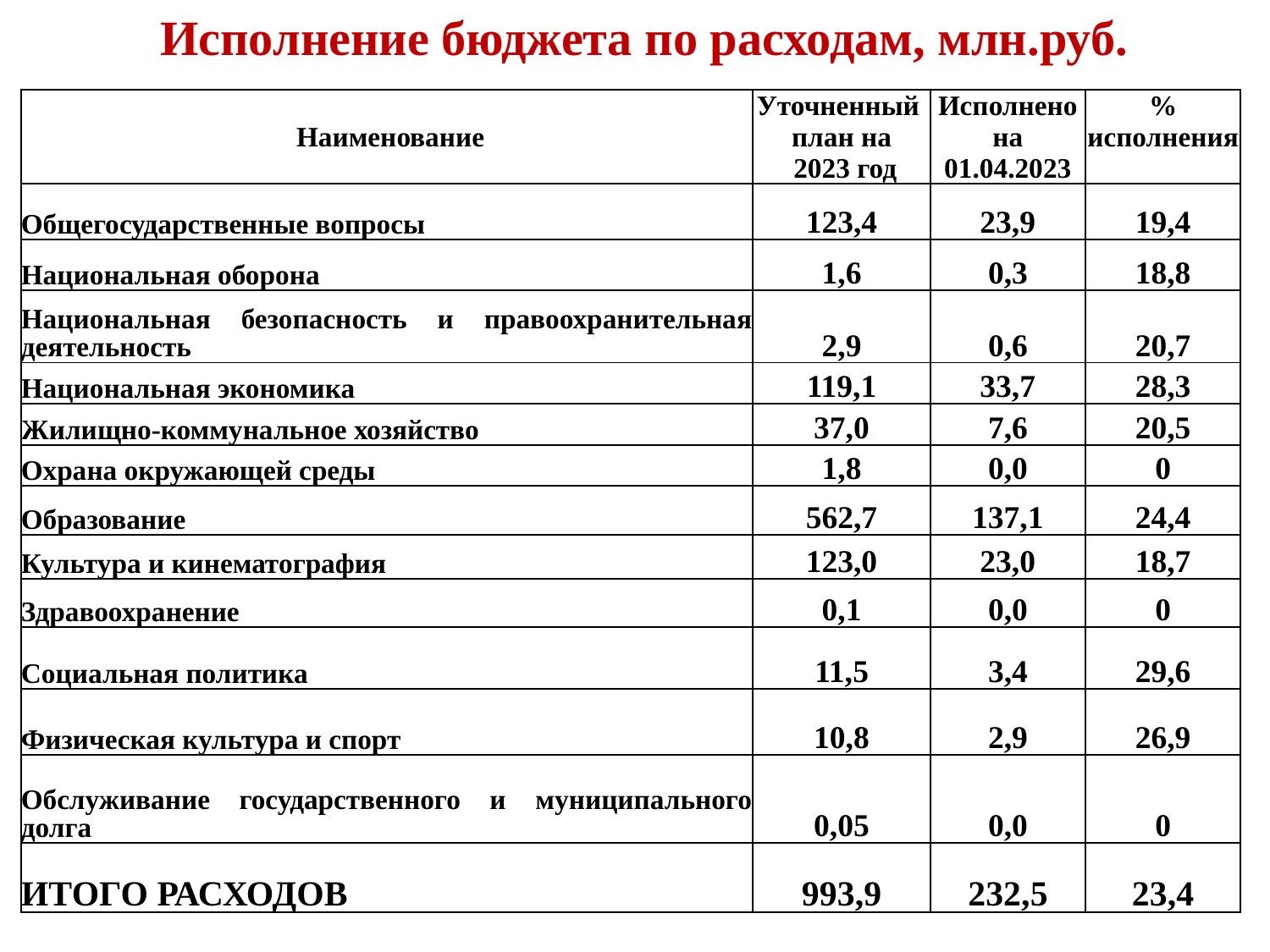

Исполнение бюджета по расходам, млн.руб.
| Наименование | Уточненный план на 2023 год | Исполнено на 01.04.2023 | % исполнения |
| --- | --- | --- | --- |
| Общегосударственные вопросы | 123,4 | 23,9 | 19,4 |
| Национальная оборона | 1,6 | 0,3 | 18,8 |
| Национальная безопасность и правоохранительная деятельность | 2,9 | 0,6 | 20,7 |
| Национальная экономика | 119,1 | 33,7 | 28,3 |
| Жилищно-коммунальное хозяйство | 37,0 | 7,6 | 20,5 |
| Охрана окружающей среды | 1,8 | 0,0 | 0 |
| Образование | 562,7 | 137,1 | 24,4 |
| Культура и кинематография | 123,0 | 23,0 | 18,7 |
| Здравоохранение | 0,1 | 0,0 | 0 |
| Социальная политика | 11,5 | 3,4 | 29,6 |
| Физическая культура и спорт | 10,8 | 2,9 | 26,9 |
| Обслуживание государственного и муниципального долга | 0,05 | 0,0 | 0 |
| ИТОГО РАСХОДОВ | 993,9 | 232,5 | 23,4 |